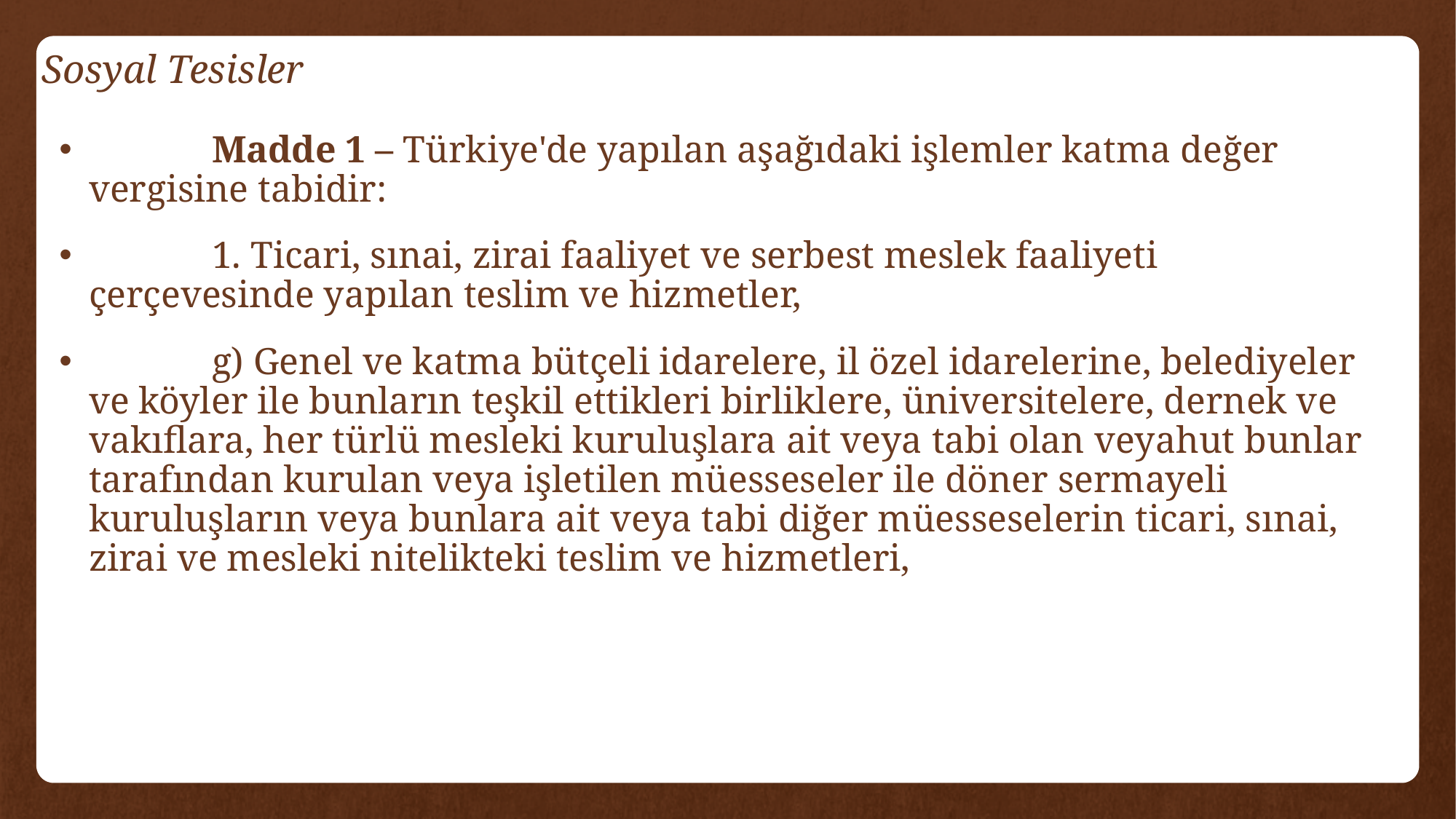

# Sosyal Tesisler
             Madde 1 – Türkiye'de yapılan aşağıdaki işlemler katma değer vergisine tabidir:
             1. Ticari, sınai, zirai faaliyet ve serbest meslek faaliyeti çerçevesinde yapılan teslim ve hizmetler,
             g) Genel ve katma bütçeli idarelere, il özel idarelerine, belediyeler ve köyler ile bunların teşkil ettikleri birliklere, üniversitelere, dernek ve vakıflara, her türlü mesleki kuruluşlara ait veya tabi olan veyahut bunlar tarafından kurulan veya işletilen müesseseler ile döner sermayeli kuruluşların veya bunlara ait veya tabi diğer müesseselerin ticari, sınai, zirai ve mesleki nitelikteki teslim ve hizmetleri,